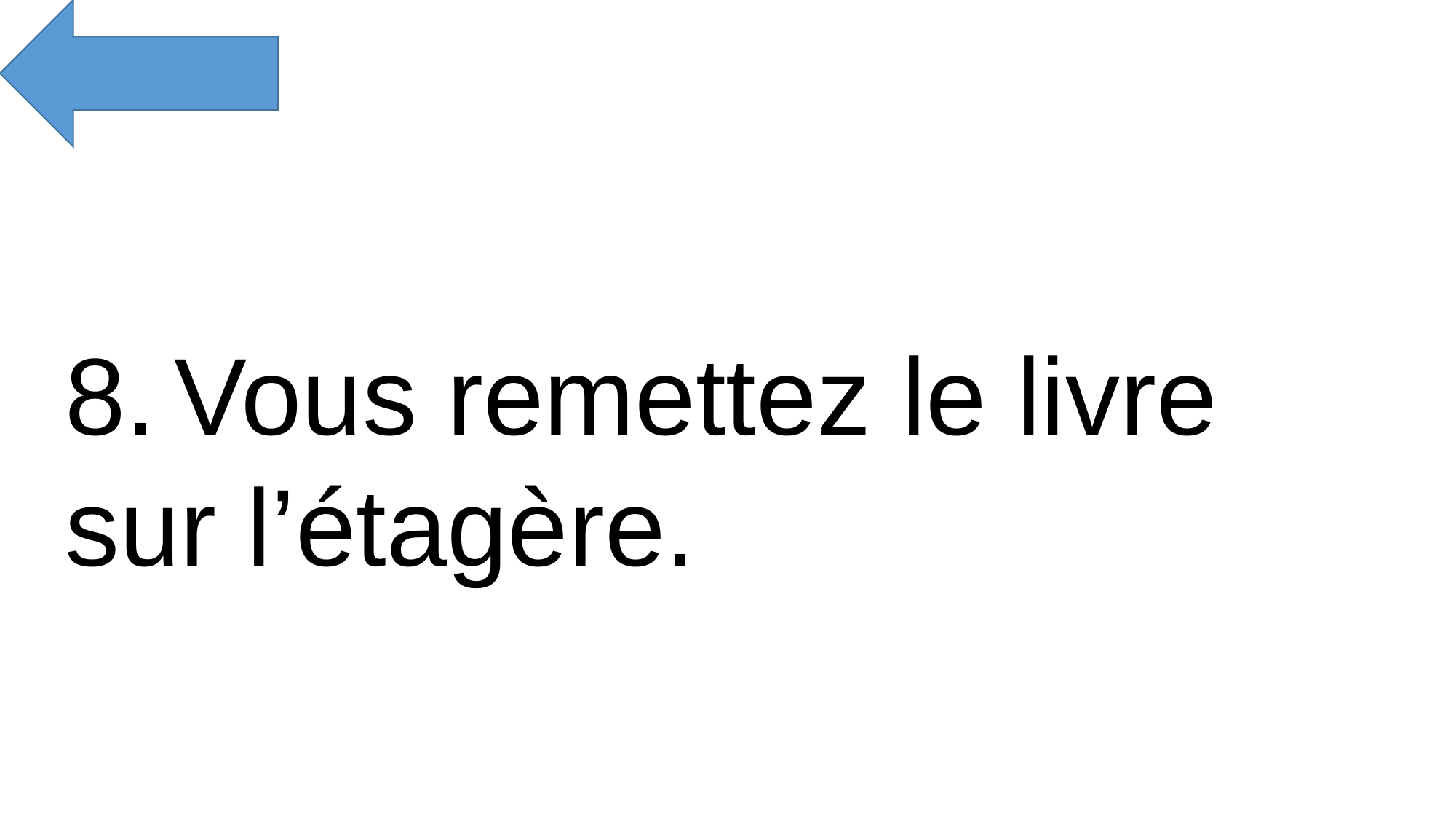

8.	Vous remettez le livre sur l’étagère.